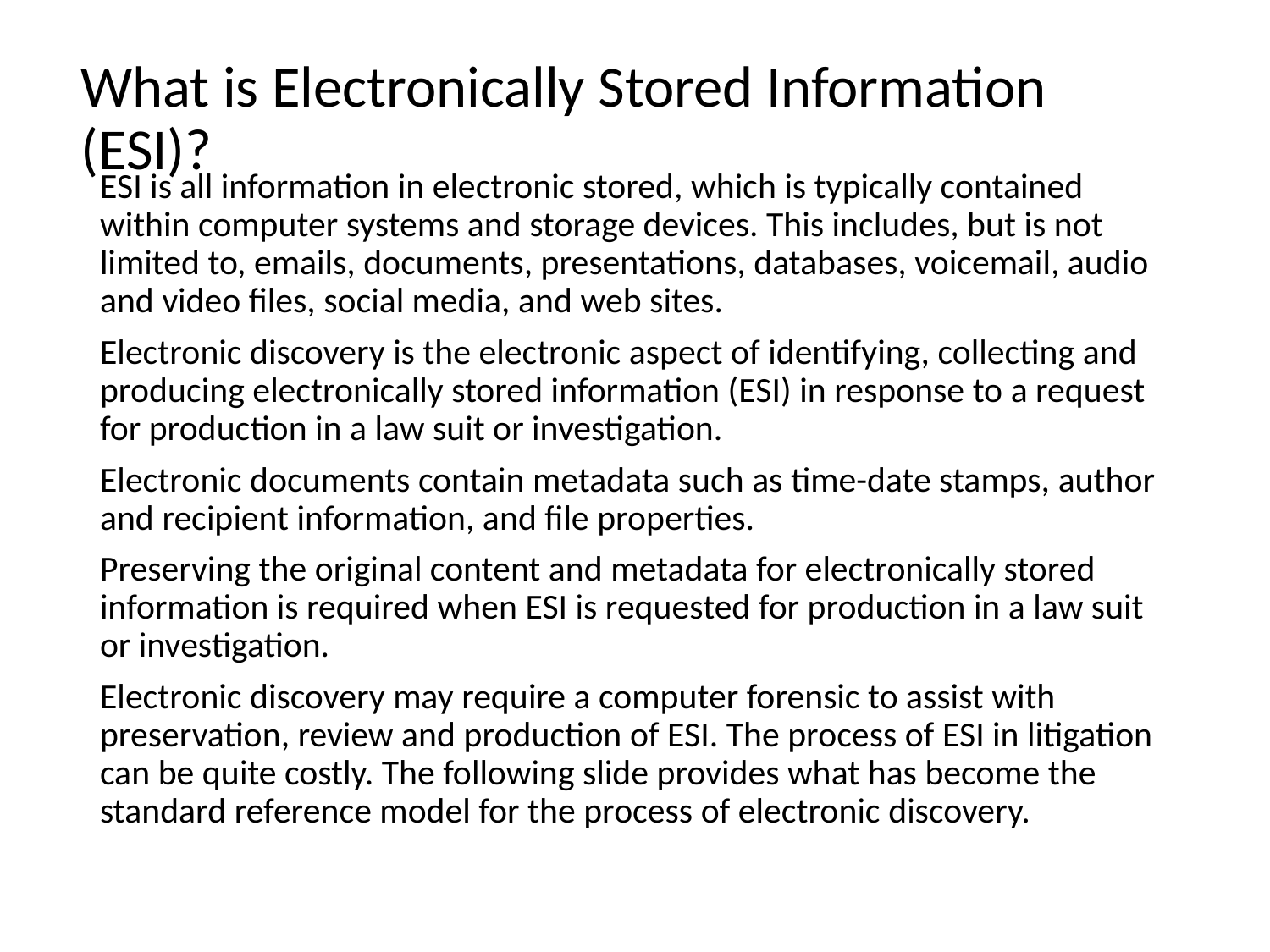

# What is Electronically Stored Information (ESI)?
ESI is all information in electronic stored, which is typically contained within computer systems and storage devices. This includes, but is not limited to, emails, documents, presentations, databases, voicemail, audio and video files, social media, and web sites.
Electronic discovery is the electronic aspect of identifying, collecting and producing electronically stored information (ESI) in response to a request for production in a law suit or investigation.
Electronic documents contain metadata such as time-date stamps, author and recipient information, and file properties.
Preserving the original content and metadata for electronically stored information is required when ESI is requested for production in a law suit or investigation.
Electronic discovery may require a computer forensic to assist with preservation, review and production of ESI. The process of ESI in litigation can be quite costly. The following slide provides what has become the standard reference model for the process of electronic discovery.